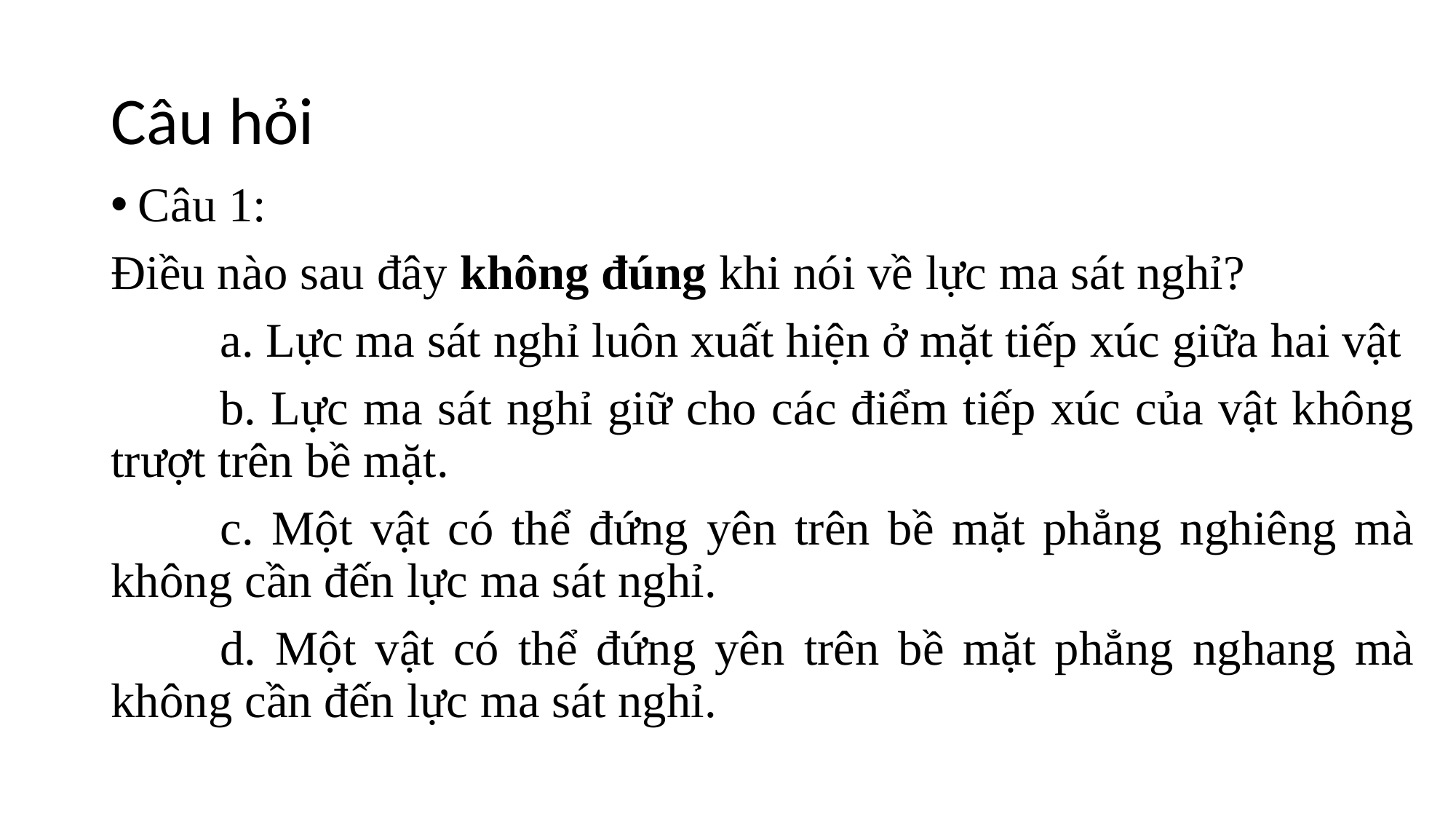

# Câu hỏi
Câu 1:
Điều nào sau đây không đúng khi nói về lực ma sát nghỉ?
	a. Lực ma sát nghỉ luôn xuất hiện ở mặt tiếp xúc giữa hai vật
	b. Lực ma sát nghỉ giữ cho các điểm tiếp xúc của vật không trượt trên bề mặt.
	c. Một vật có thể đứng yên trên bề mặt phẳng nghiêng mà không cần đến lực ma sát nghỉ.
	d. Một vật có thể đứng yên trên bề mặt phẳng nghang mà không cần đến lực ma sát nghỉ.